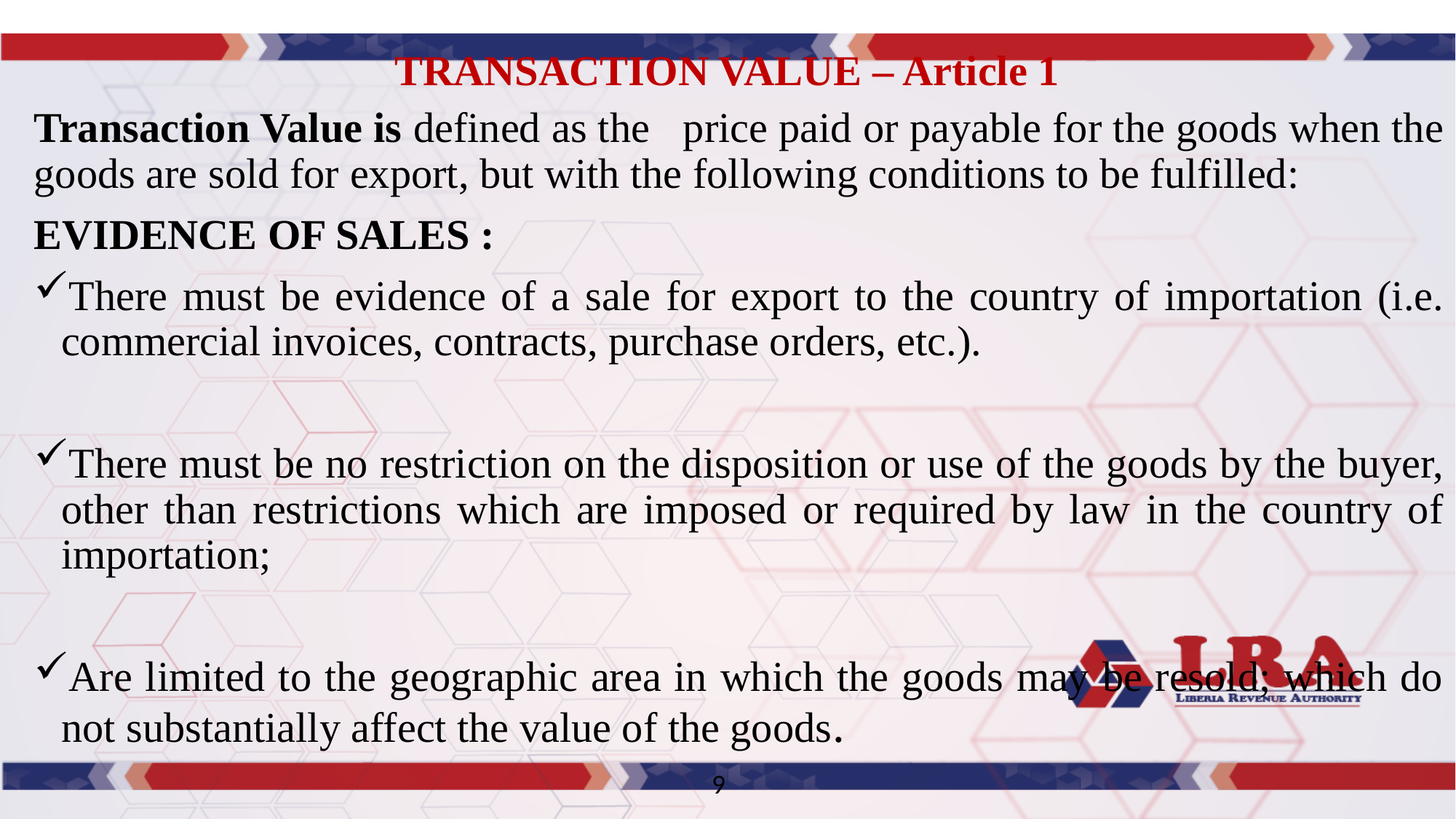

# TRANSACTION VALUE – Article 1
Transaction Value is defined as the   price paid or payable for the goods when the goods are sold for export, but with the following conditions to be fulfilled:
EVIDENCE OF SALES :
There must be evidence of a sale for export to the country of importation (i.e. commercial invoices, contracts, purchase orders, etc.).

There must be no restriction on the disposition or use of the goods by the buyer, other than restrictions which are imposed or required by law in the country of importation;

Are limited to the geographic area in which the goods may be resold; which do not substantially affect the value of the goods.
9